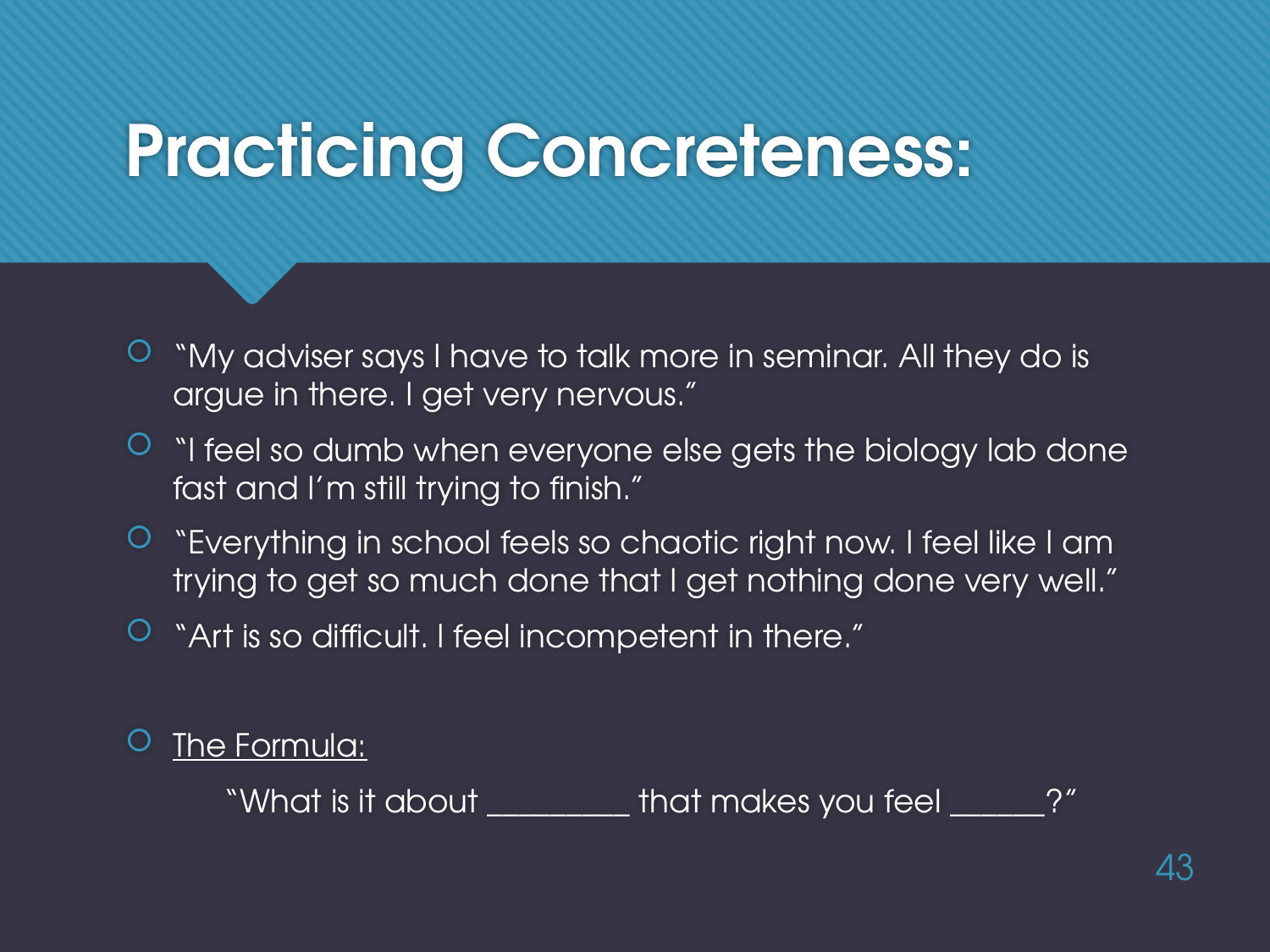

# Practicing Concreteness:
“My adviser says I have to talk more in seminar. All they do is argue in there. I get very nervous.”
“I feel so dumb when everyone else gets the biology lab done fast and I’m still trying to finish.”
“Everything in school feels so chaotic right now. I feel like I am trying to get so much done that I get nothing done very well.”
“Art is so difficult. I feel incompetent in there.”

The Formula:
“What is it about _________ that makes you feel ______?”

43